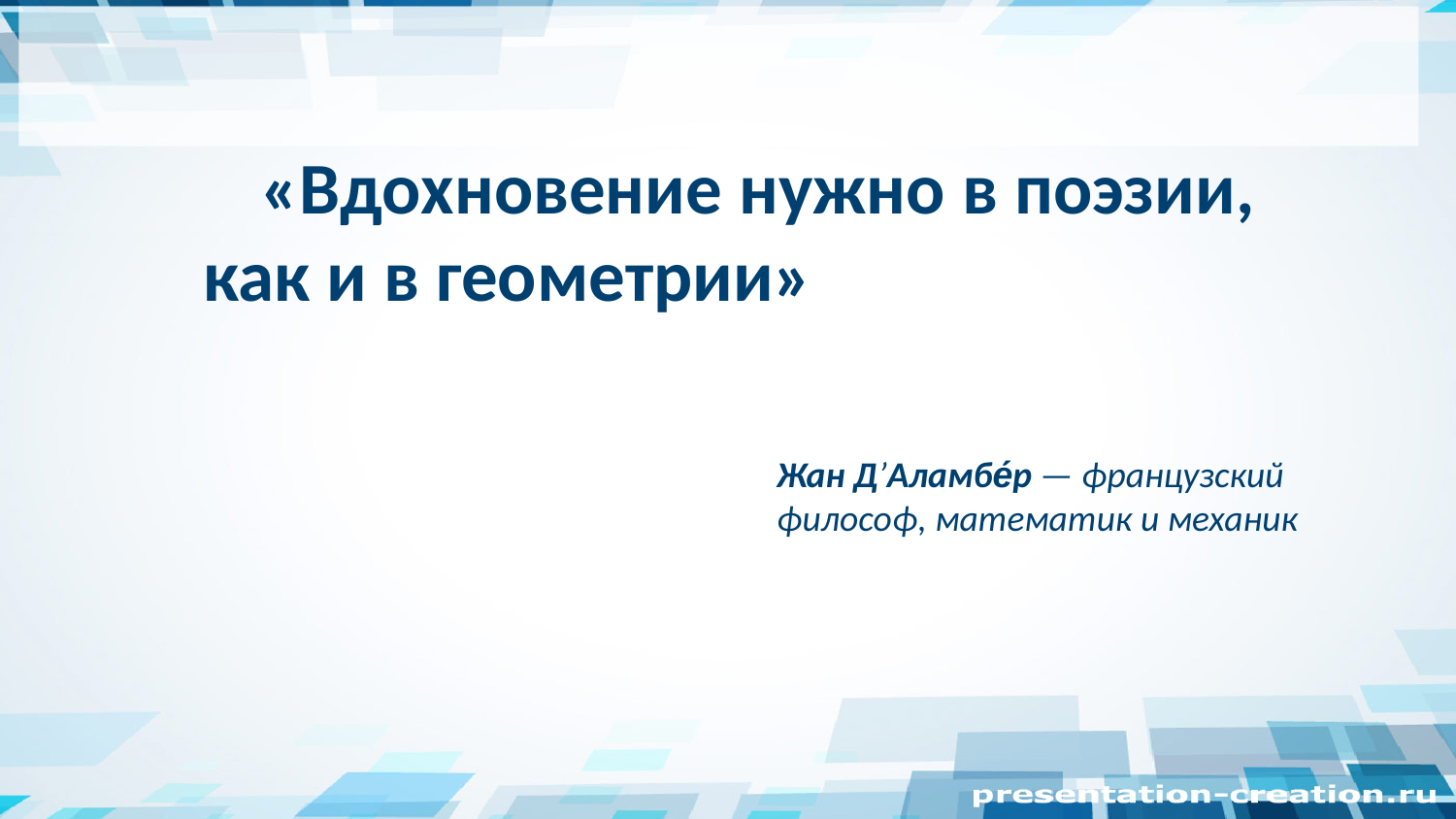

«Вдохновение нужно в поэзии, как и в геометрии»
Жан Д’Аламбе́р — французский философ, математик и механик